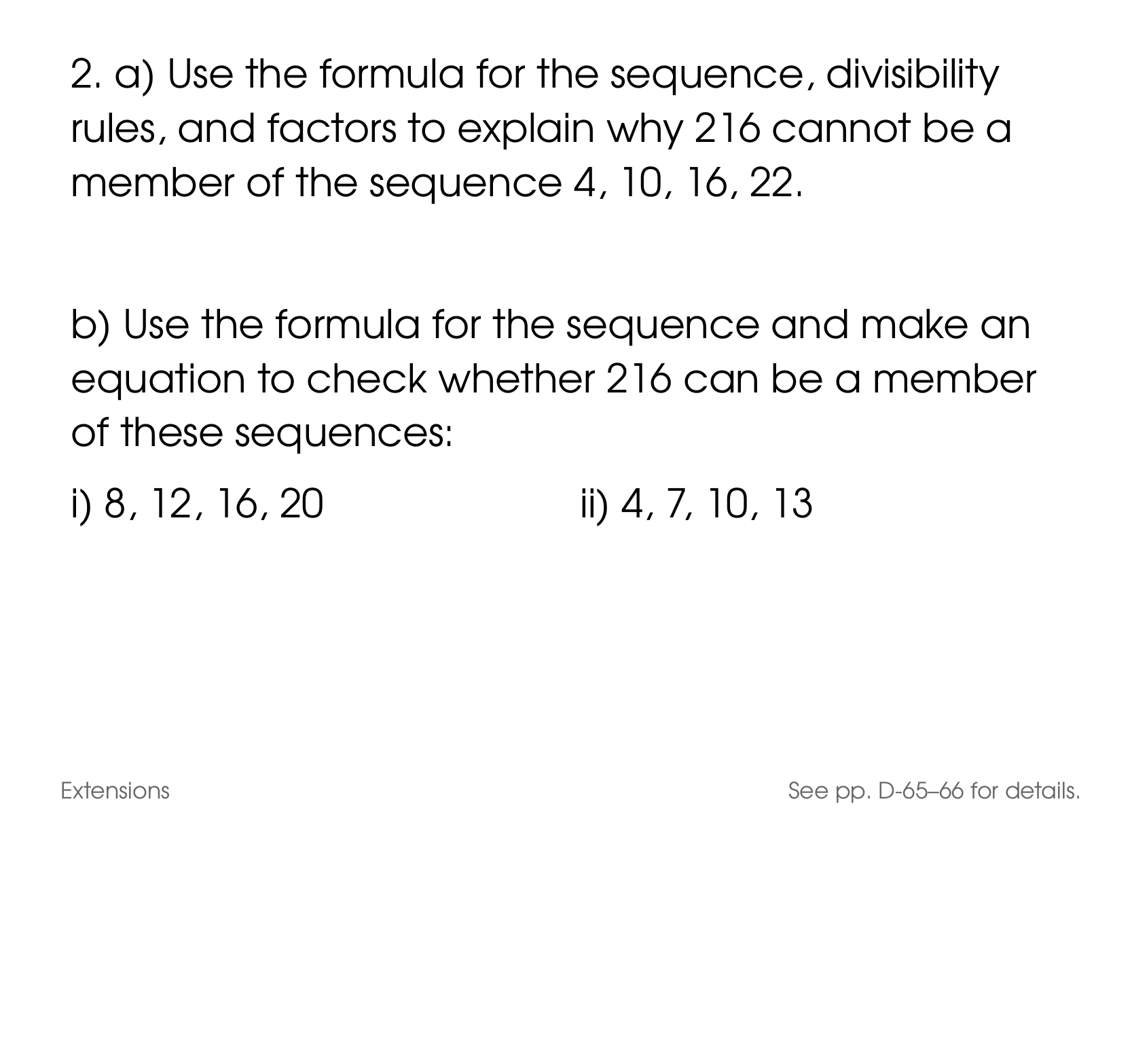

2. a) Use the formula for the sequence, divisibility rules, and factors to explain why 216 cannot be a member of the sequence 4, 10, 16, 22.

b) Use the formula for the sequence and make an equation to check whether 216 can be a member
​of these sequences:
i) 8, 12, 16, 20 			ii) 4, 7, 10, 13
Extensions
See pp. D-65–66 for details.